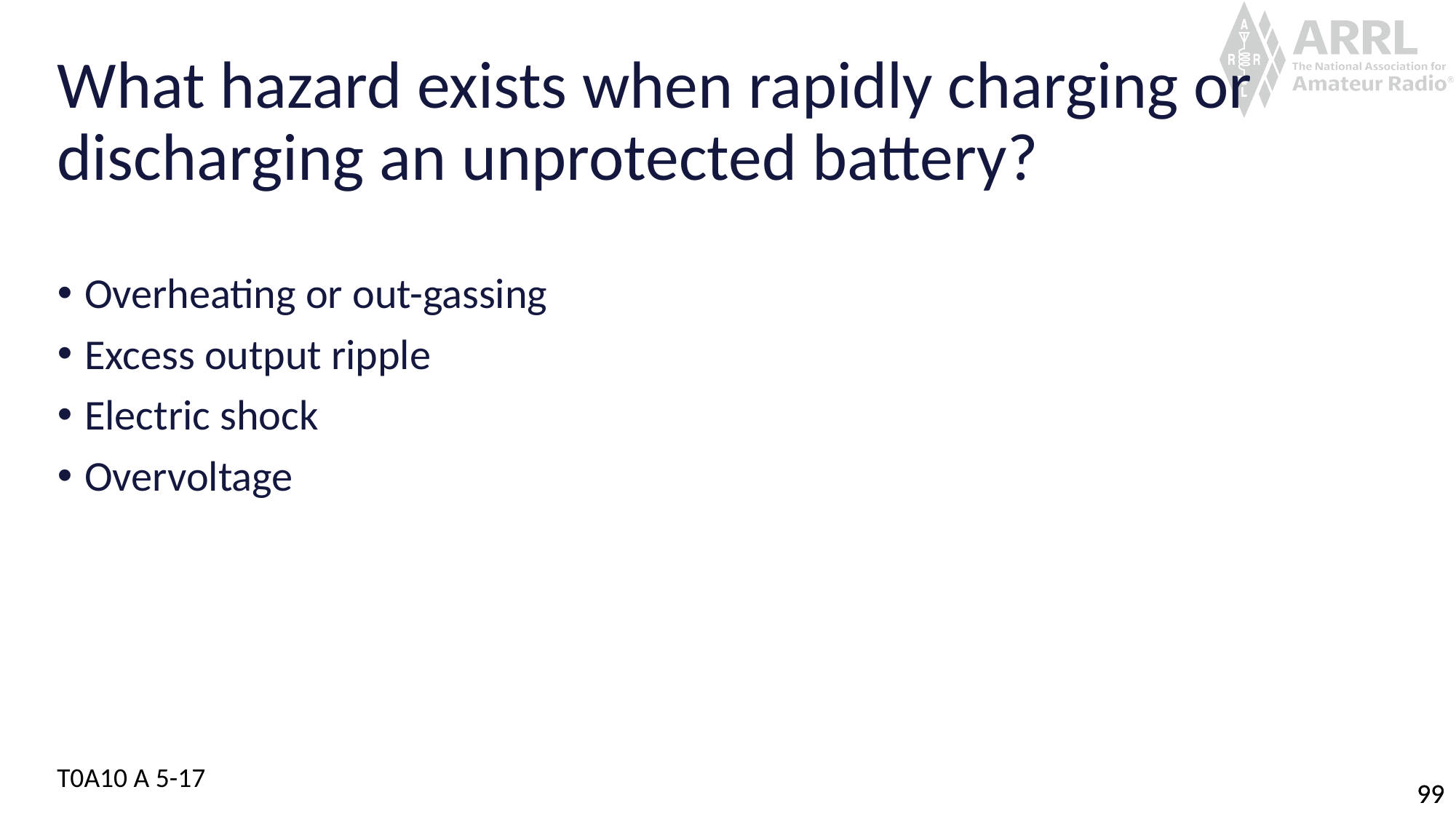

# What hazard exists when rapidly charging or discharging an unprotected battery?
Overheating or out-gassing
Excess output ripple
Electric shock
Overvoltage
T0A10 A 5-17